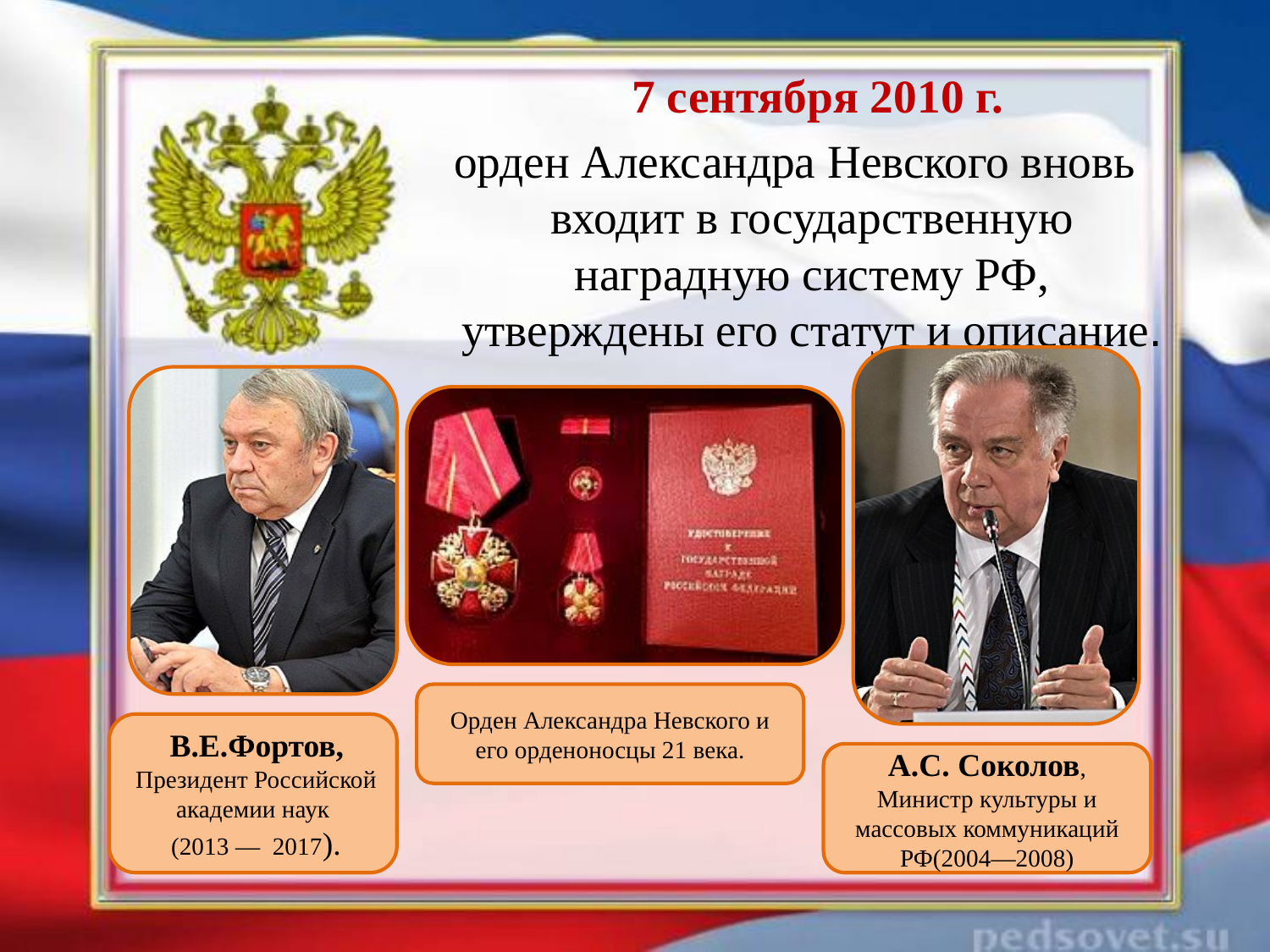

#
     7 сентября 2010 г.
 орден Александра Невского вновь входит в государственную наградную систему РФ, утверждены его статут и описание.

Орден Александра Невского и его орденоносцы 21 века.
 В.Е.Фортов,
 Президент Российской академии наук
 (2013 —  2017).
А.С. Соколов,
Министр культуры и массовых коммуникаций РФ(2004—2008)